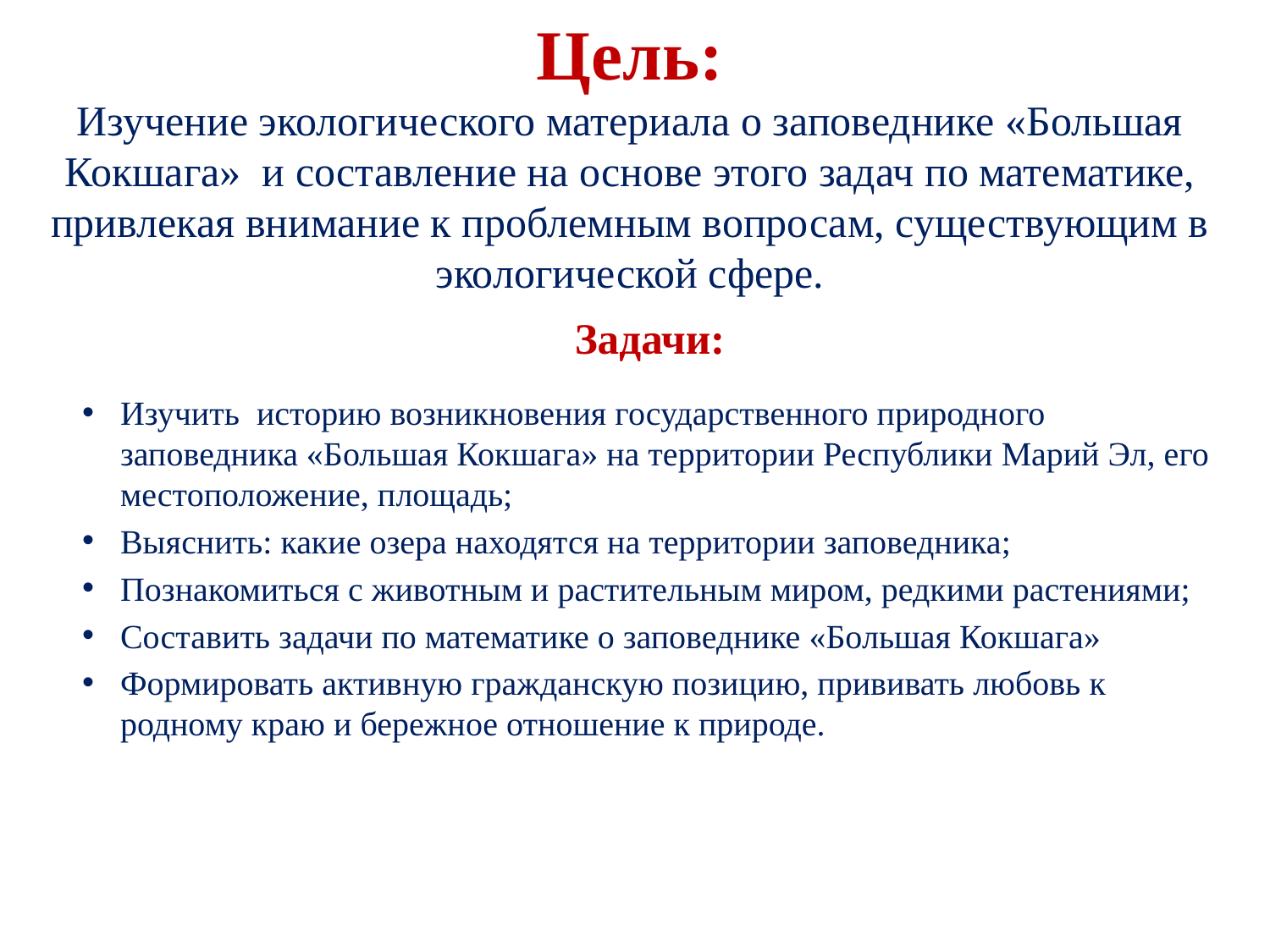

Цель:
Изучение экологического материала о заповеднике «Большая Кокшага»  и составление на основе этого задач по математике, привлекая внимание к проблемным вопросам, существующим в экологической сфере.

Задачи:

Изучить  историю возникновения государственного природного заповедника «Большая Кокшага» на территории Республики Марий Эл, его местоположение, площадь;
Выяснить: какие озера находятся на территории заповедника;
Познакомиться с животным и растительным миром, редкими растениями;
Составить задачи по математике о заповеднике «Большая Кокшага»
Формировать активную гражданскую позицию, прививать любовь к родному краю и бережное отношение к природе.